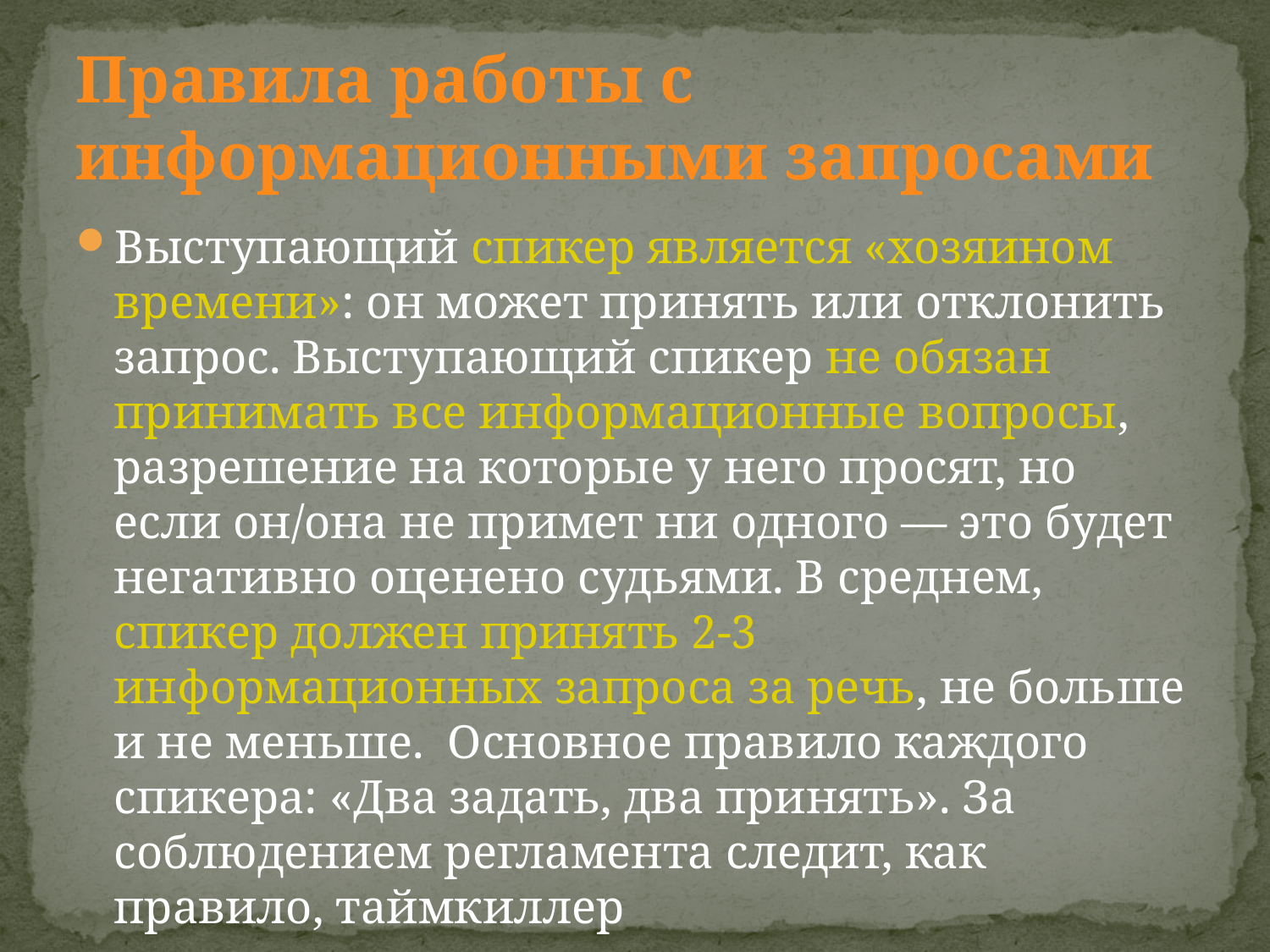

Правила работы с информационными запросами
Выступающий спикер является «хозяином времени»: он может принять или отклонить запрос. Выступающий спикер не обязан принимать все информационные вопросы, разрешение на которые у него просят, но если он/она не примет ни одного — это будет негативно оценено судьями. В среднем, спикер должен принять 2-3 информационных запроса за речь, не больше и не меньше.  Основное правило каждого спикера: «Два задать, два принять». За соблюдением регламента следит, как правило, таймкиллер